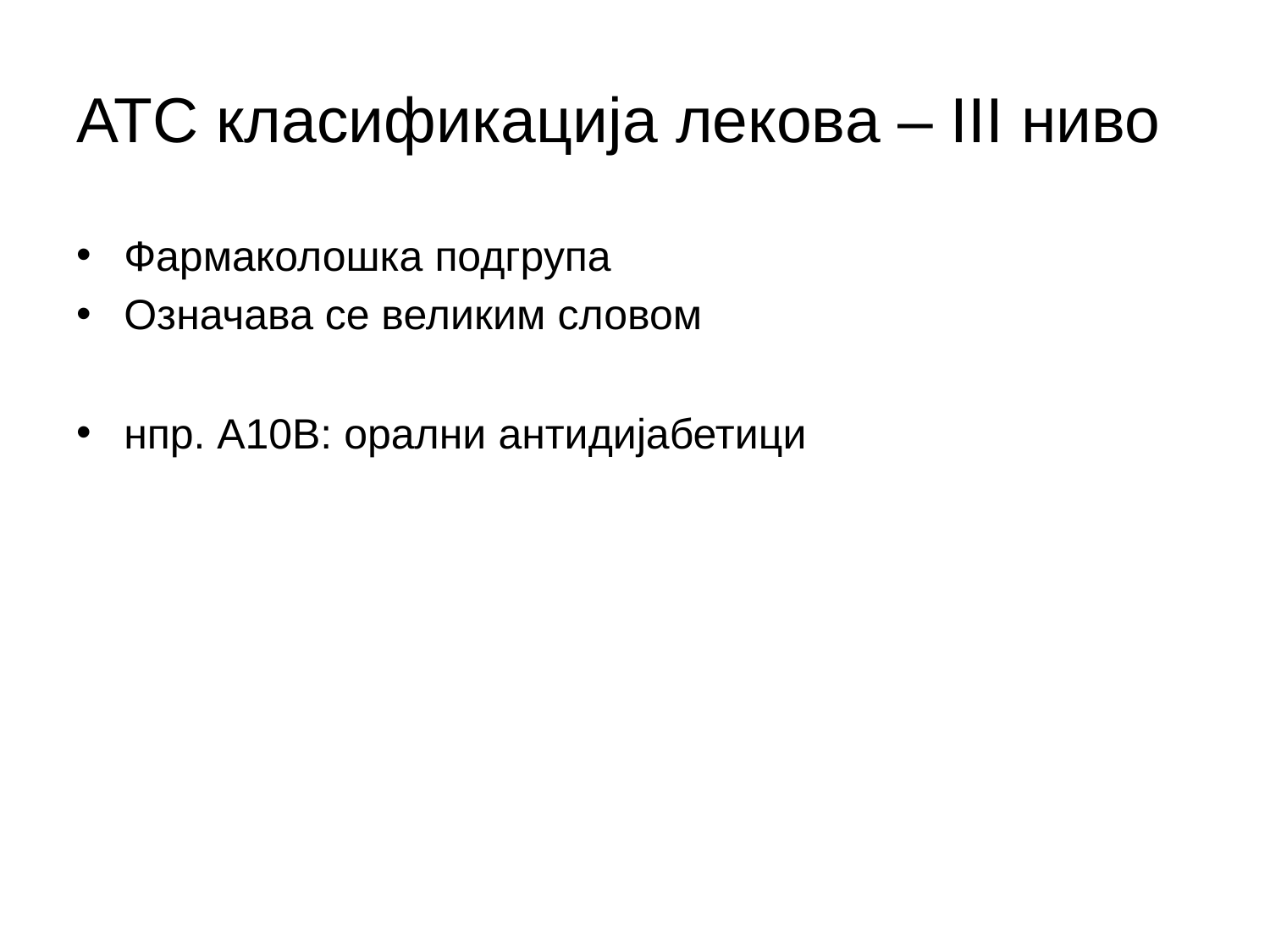

# ATC класификација лекова – III ниво
Фармаколошка подгрупа
Означава се великим словом

нпр. A10B: орални антидијабетици